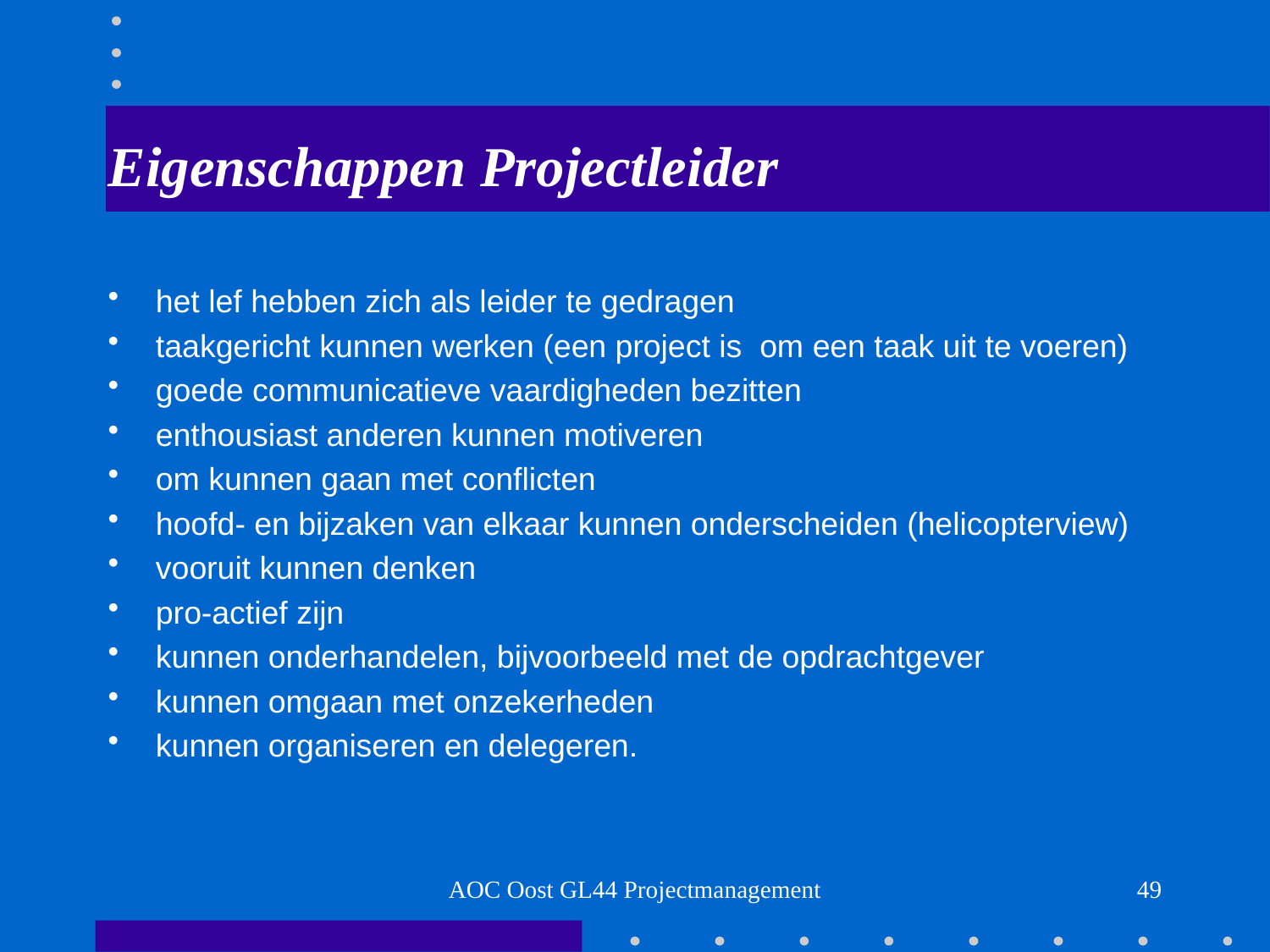

# Eigenschappen Projectleider
het lef hebben zich als leider te gedragen
taakgericht kunnen werken (een project is  om een taak uit te voeren)
goede communicatieve vaardigheden bezitten
enthousiast anderen kunnen motiveren
om kunnen gaan met conflicten
hoofd- en bijzaken van elkaar kunnen onderscheiden (helicopterview)
vooruit kunnen denken
pro-actief zijn
kunnen onderhandelen, bijvoorbeeld met de opdrachtgever
kunnen omgaan met onzekerheden
kunnen organiseren en delegeren.
AOC Oost GL44 Projectmanagement
49